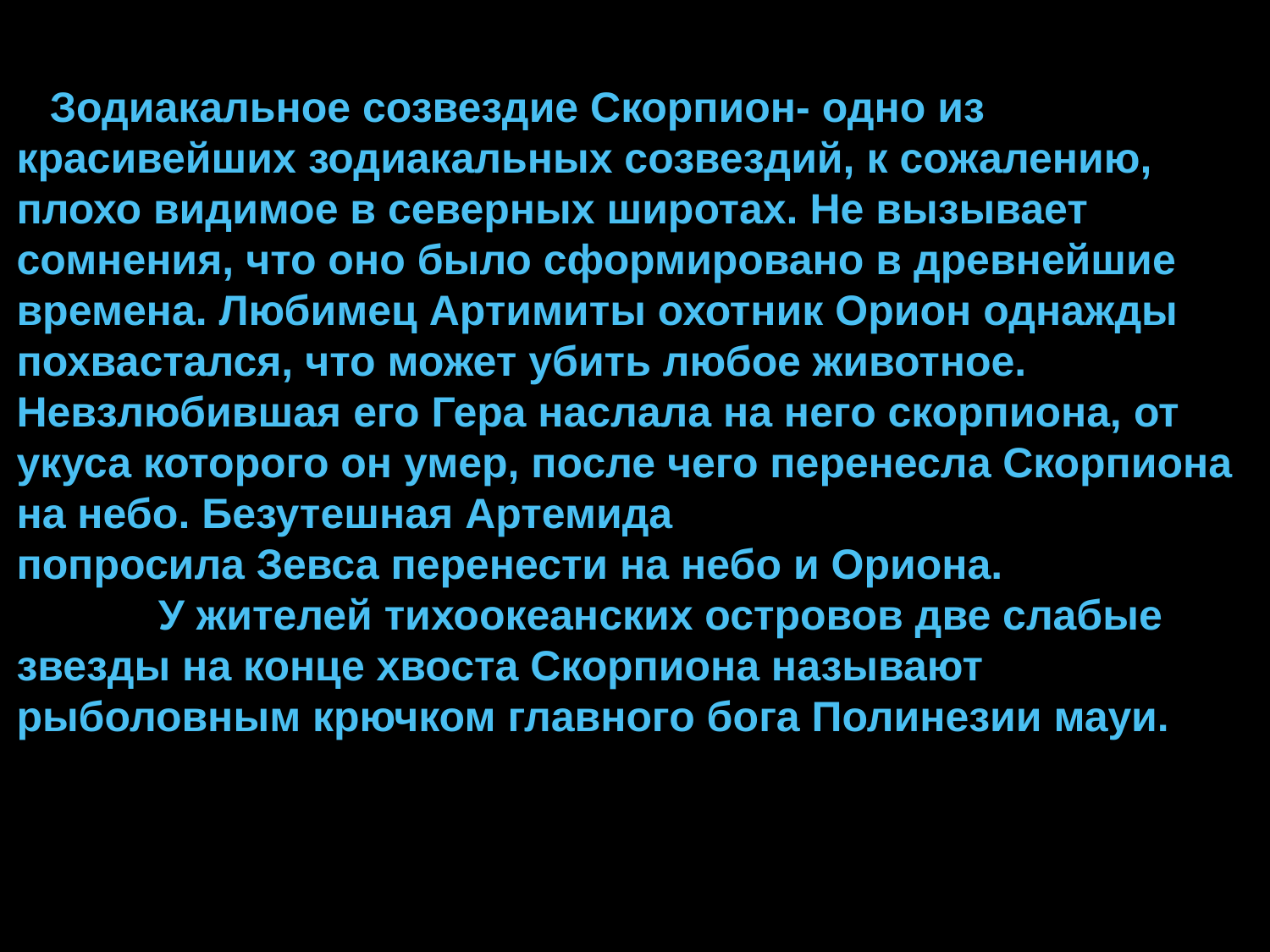

Зодиакальное созвездие Скорпион- одно из красивейших зодиакальных созвездий, к сожалению, плохо видимое в северных широтах. Не вызывает сомнения, что оно было сформировано в древнейшие времена. Любимец Артимиты охотник Орион однажды похвастался, что может убить любое животное. Невзлюбившая его Гера наслала на него скорпиона, от укуса которого он умер, после чего перенесла Скорпиона на небо. Безутешная Артемида попросила Зевса перенести на небо и Ориона. 
            У жителей тихоокеанских островов две слабые звезды на конце хвоста Скорпиона называют рыболовным крючком главного бога Полинезии мауи.

#